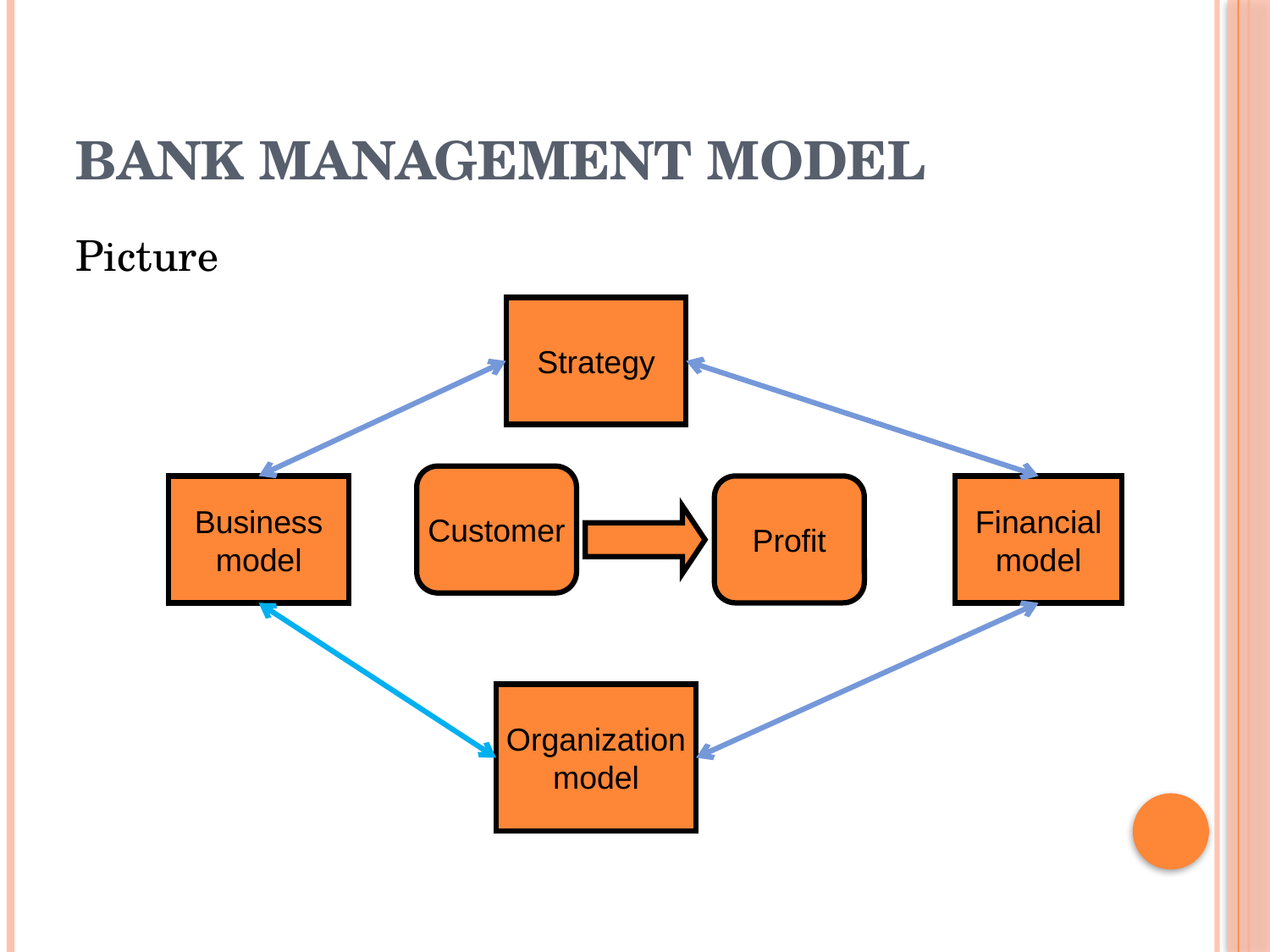

# Bank management model
Picture
Strategy
Customer
Business
model
Profit
Financial
model

Organization
model